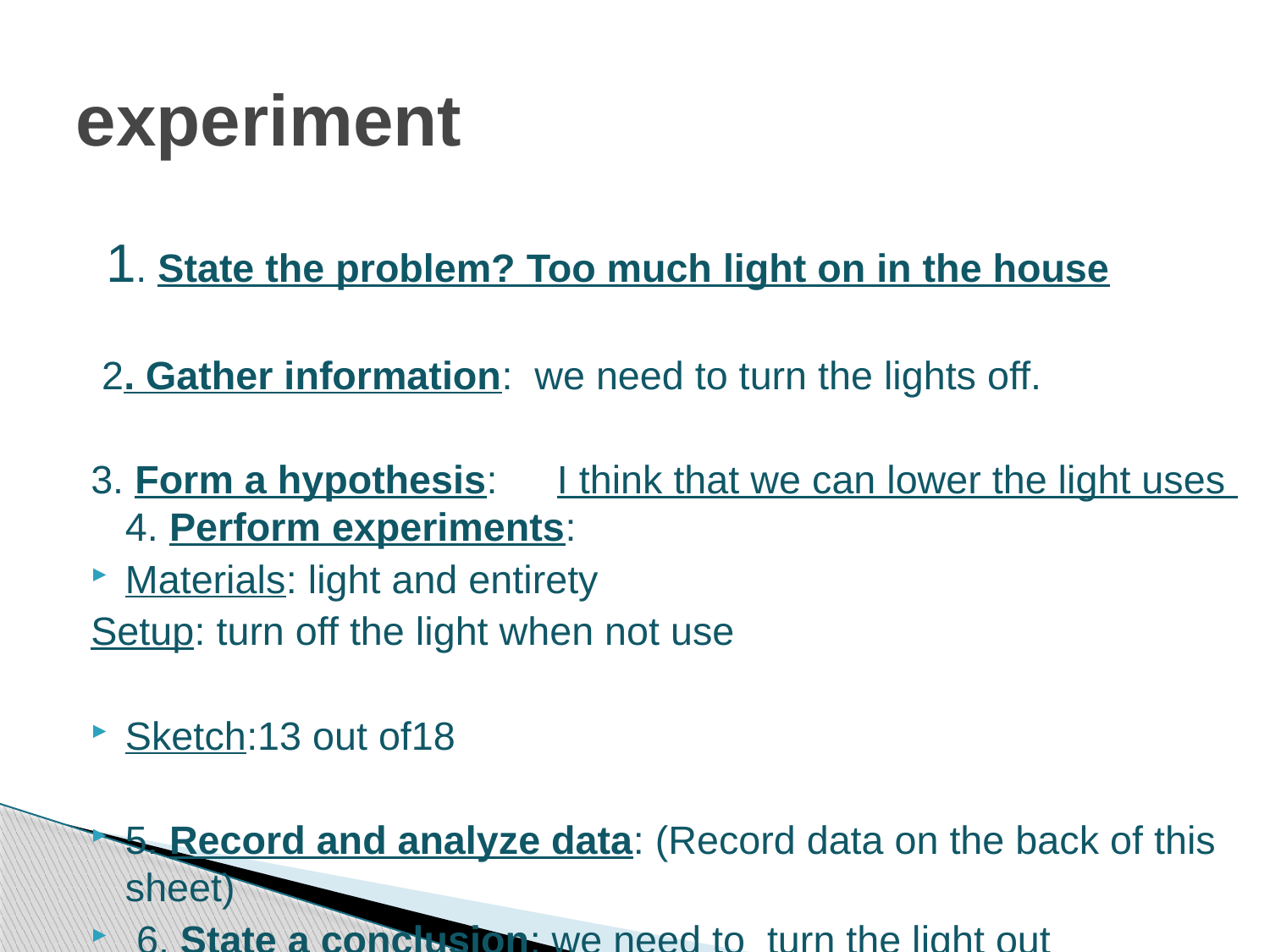

# experiment
 1. State the problem? Too much light on in the house

 2. Gather information:  we need to turn the lights off.

3. Form a hypothesis: 	I think that we can lower the light uses  4. Perform experiments:
Materials: light and entirety
Setup: turn off the light when not use

Sketch:13 out of18

5. Record and analyze data: (Record data on the back of this sheet)
 6. State a conclusion: we need to  turn the light out
Repeat your work: (compare your results with other groups)I turn more light out in my